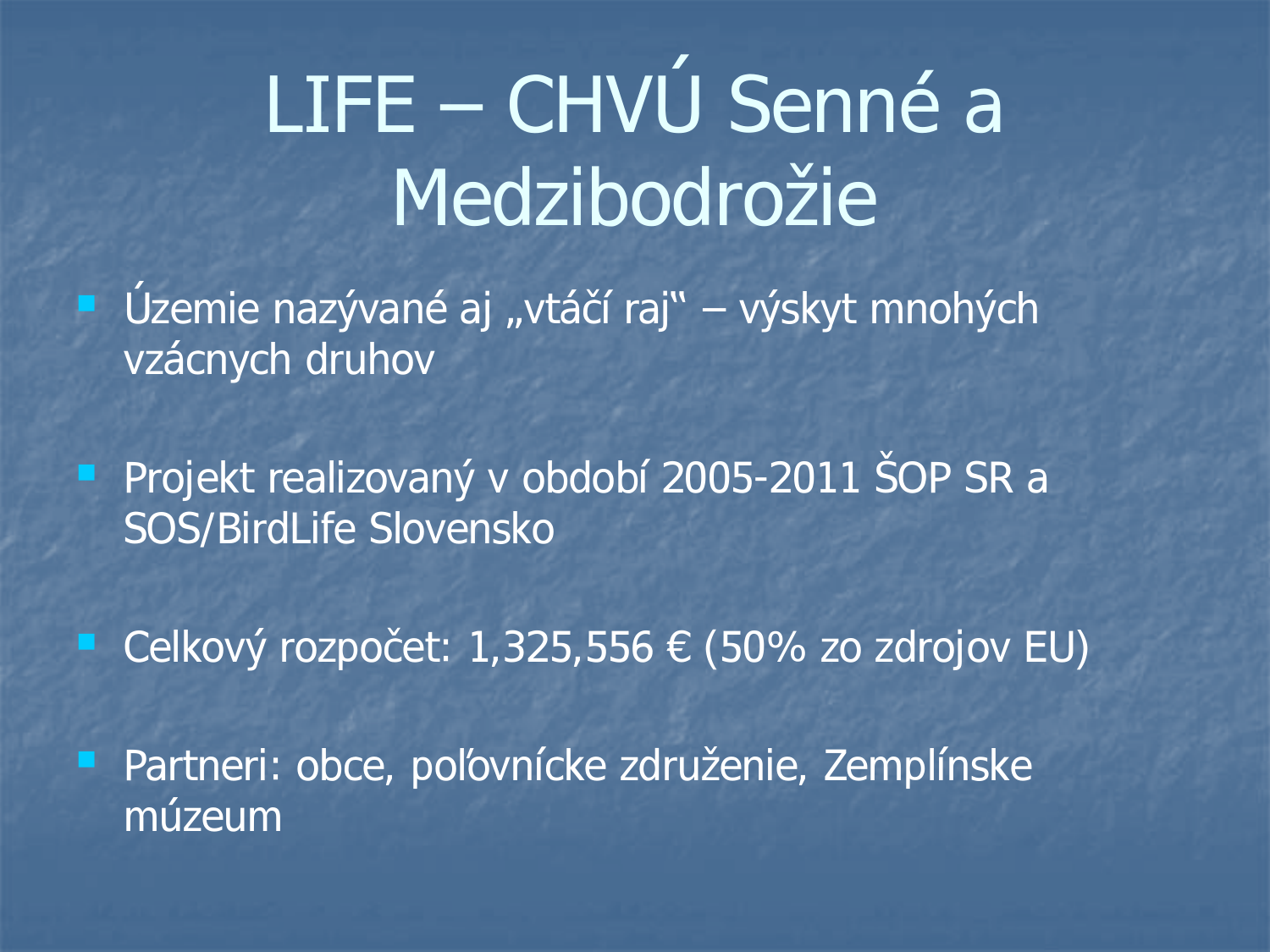

# LIFE – CHVÚ Senné a Medzibodrožie
Územie nazývané aj „vtáčí raj“ – výskyt mnohých vzácnych druhov

Projekt realizovaný v období 2005-2011 ŠOP SR a SOS/BirdLife Slovensko

Celkový rozpočet: 1,325,556 € (50% zo zdrojov EU)

Partneri: obce, poľovnícke združenie, Zemplínske múzeum